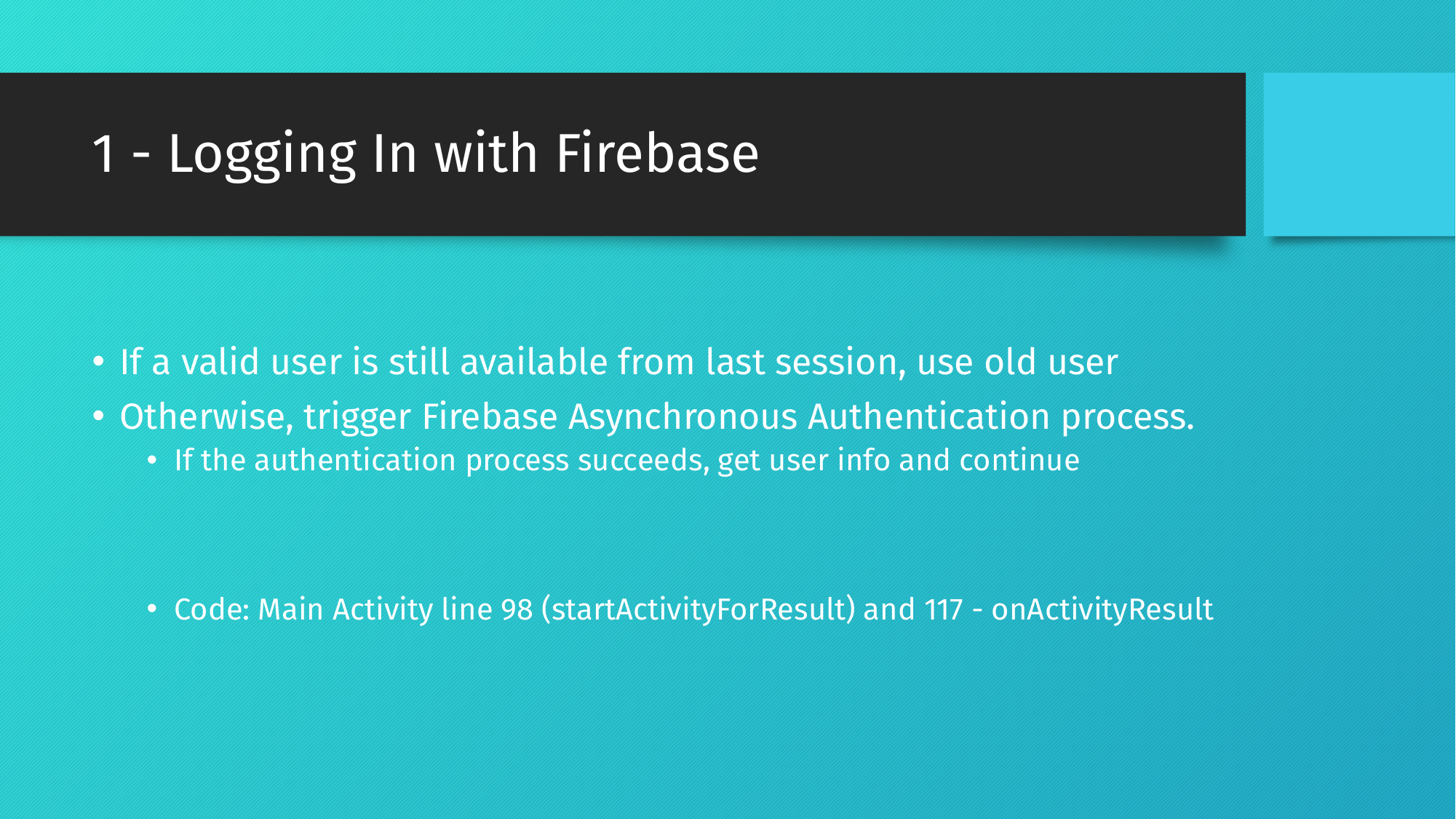

# 1 - Logging In with Firebase

If a valid user is still available from last session, use old user
Otherwise, trigger Firebase Asynchronous Authentication process.
If the authentication process succeeds, get user info and continue

Code: Main Activity line 98 (startActivityForResult) and 117 - onActivityResult